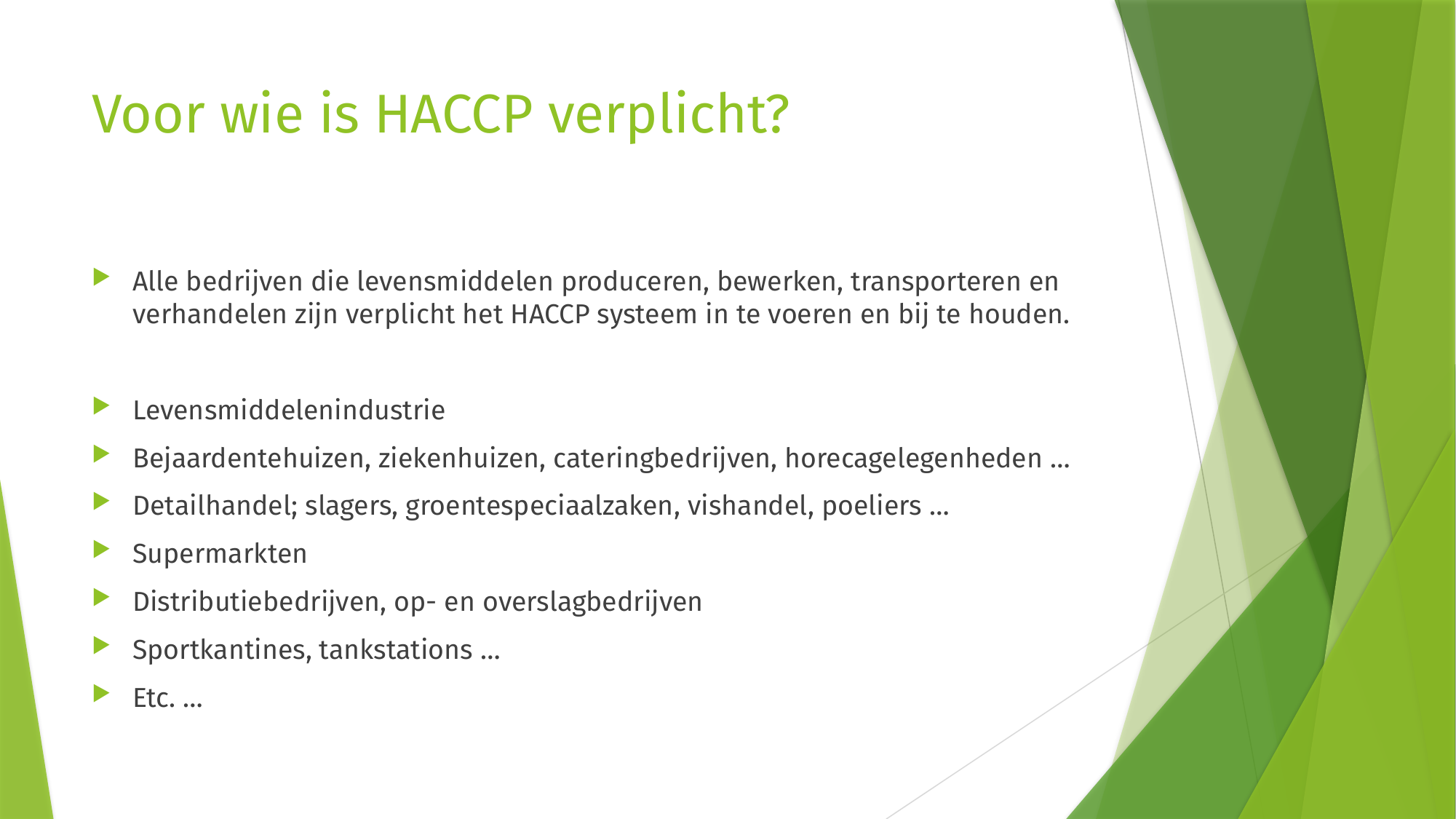

# Voor wie is HACCP verplicht?
Alle bedrijven die levensmiddelen produceren, bewerken, transporteren en verhandelen zijn verplicht het HACCP systeem in te voeren en bij te houden.

Levensmiddelenindustrie
Bejaardentehuizen, ziekenhuizen, cateringbedrijven, horecagelegenheden …
Detailhandel; slagers, groentespeciaalzaken, vishandel, poeliers …
Supermarkten
Distributiebedrijven, op- en overslagbedrijven
Sportkantines, tankstations …
Etc. …